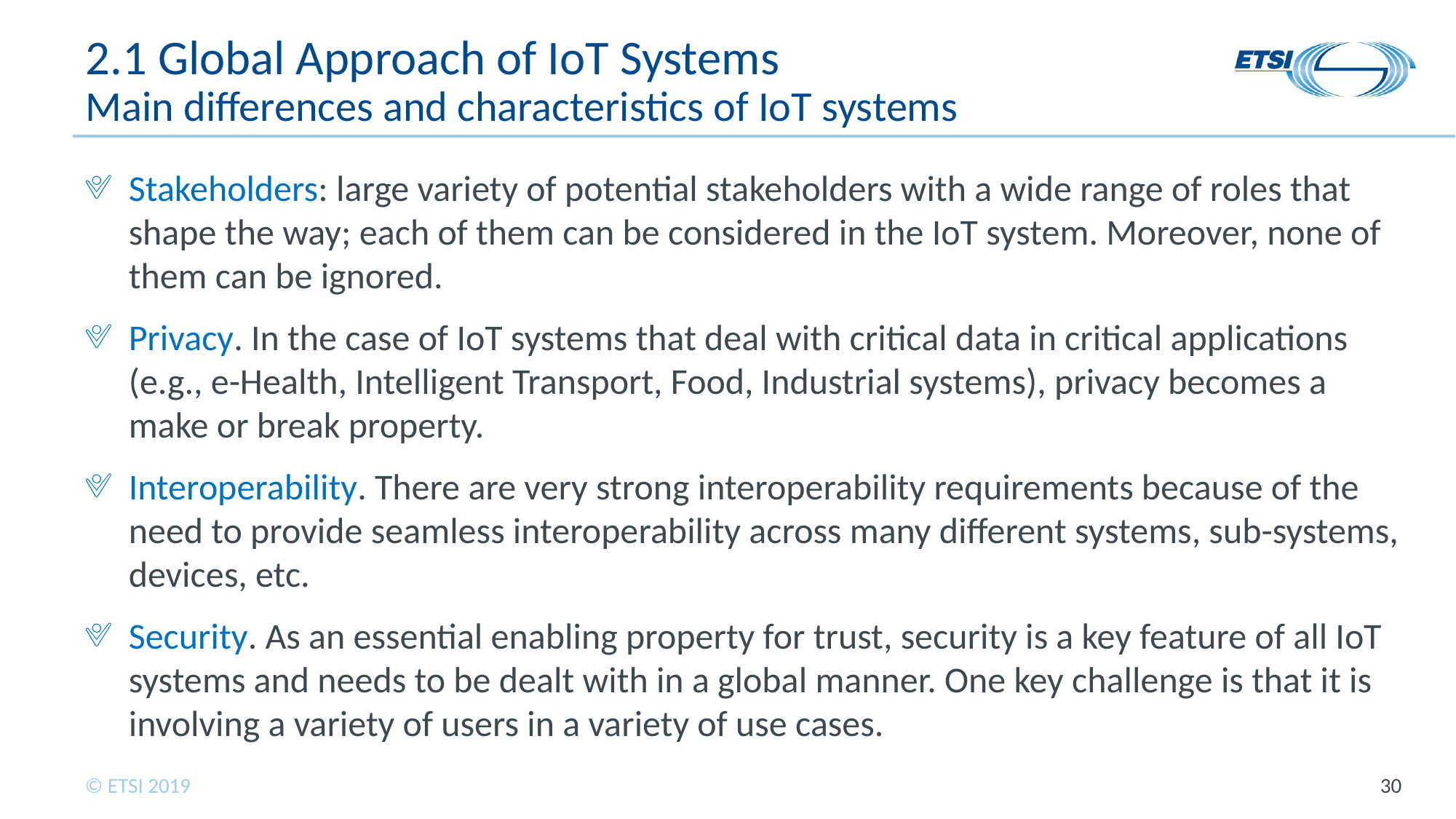

# 2.1 Global Approach of IoT Systems Main differences and characteristics of IoT systems
Stakeholders: large variety of potential stakeholders with a wide range of roles that shape the way; each of them can be considered in the IoT system. Moreover, none of them can be ignored.
Privacy. In the case of IoT systems that deal with critical data in critical applications (e.g., e-Health, Intelligent Transport, Food, Industrial systems), privacy becomes a make or break property.
Interoperability. There are very strong interoperability requirements because of the need to provide seamless interoperability across many different systems, sub-systems, devices, etc.
Security. As an essential enabling property for trust, security is a key feature of all IoT systems and needs to be dealt with in a global manner. One key challenge is that it is involving a variety of users in a variety of use cases.